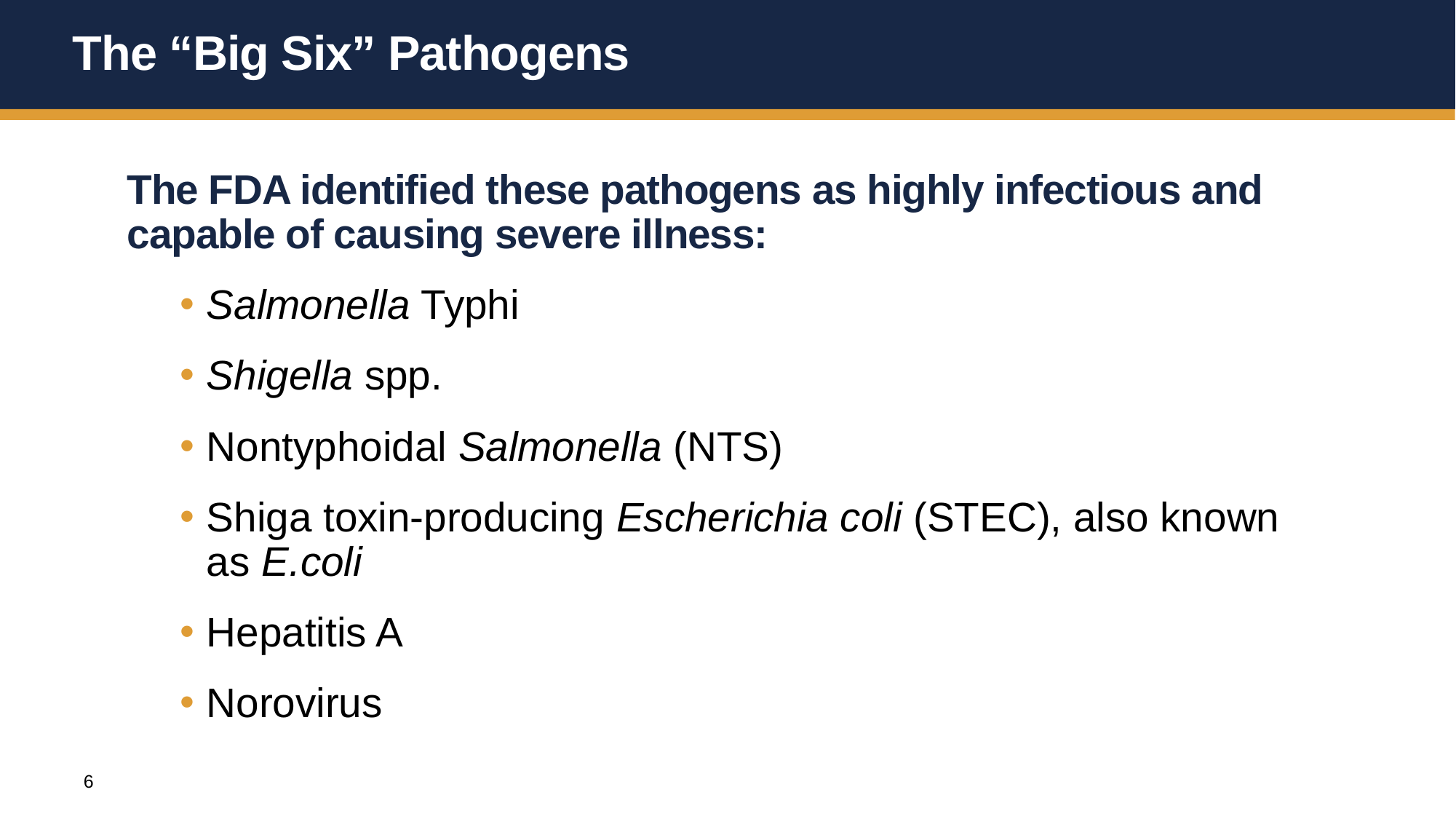

# The “Big Six” Pathogens
The FDA identified these pathogens as highly infectious and capable of causing severe illness:
Salmonella Typhi
Shigella spp.
Nontyphoidal Salmonella (NTS)
Shiga toxin-producing Escherichia coli (STEC), also known as E.coli
Hepatitis A
Norovirus

6